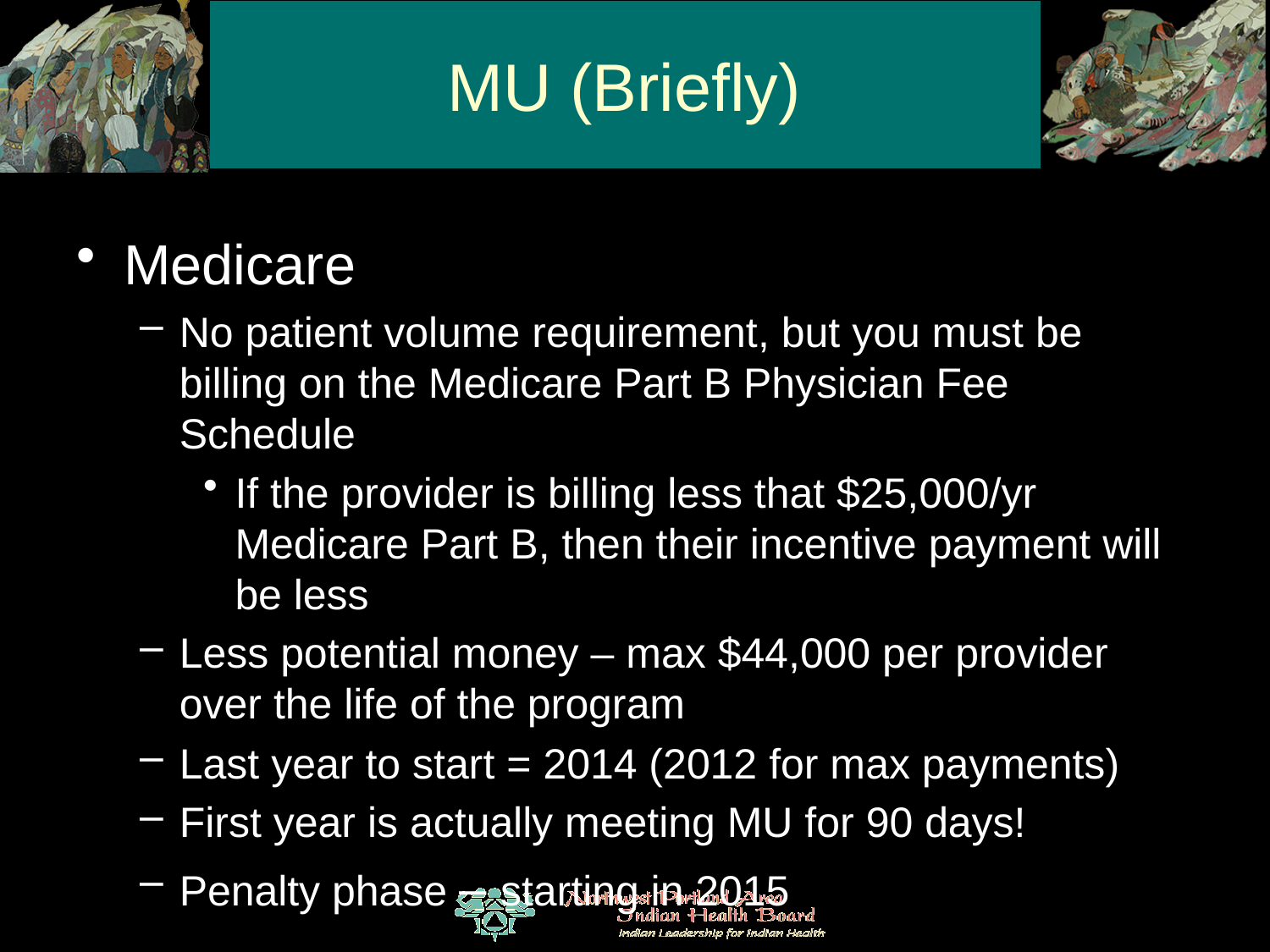

# MU (Briefly)
Medicare
No patient volume requirement, but you must be billing on the Medicare Part B Physician Fee Schedule
If the provider is billing less that $25,000/yr  Medicare Part B, then their incentive payment will be less
Less potential money – max $44,000 per provider over the life of the program
Last year to start = 2014 (2012 for max payments)
First year is actually meeting MU for 90 days!
Penalty phase – starting in 2015